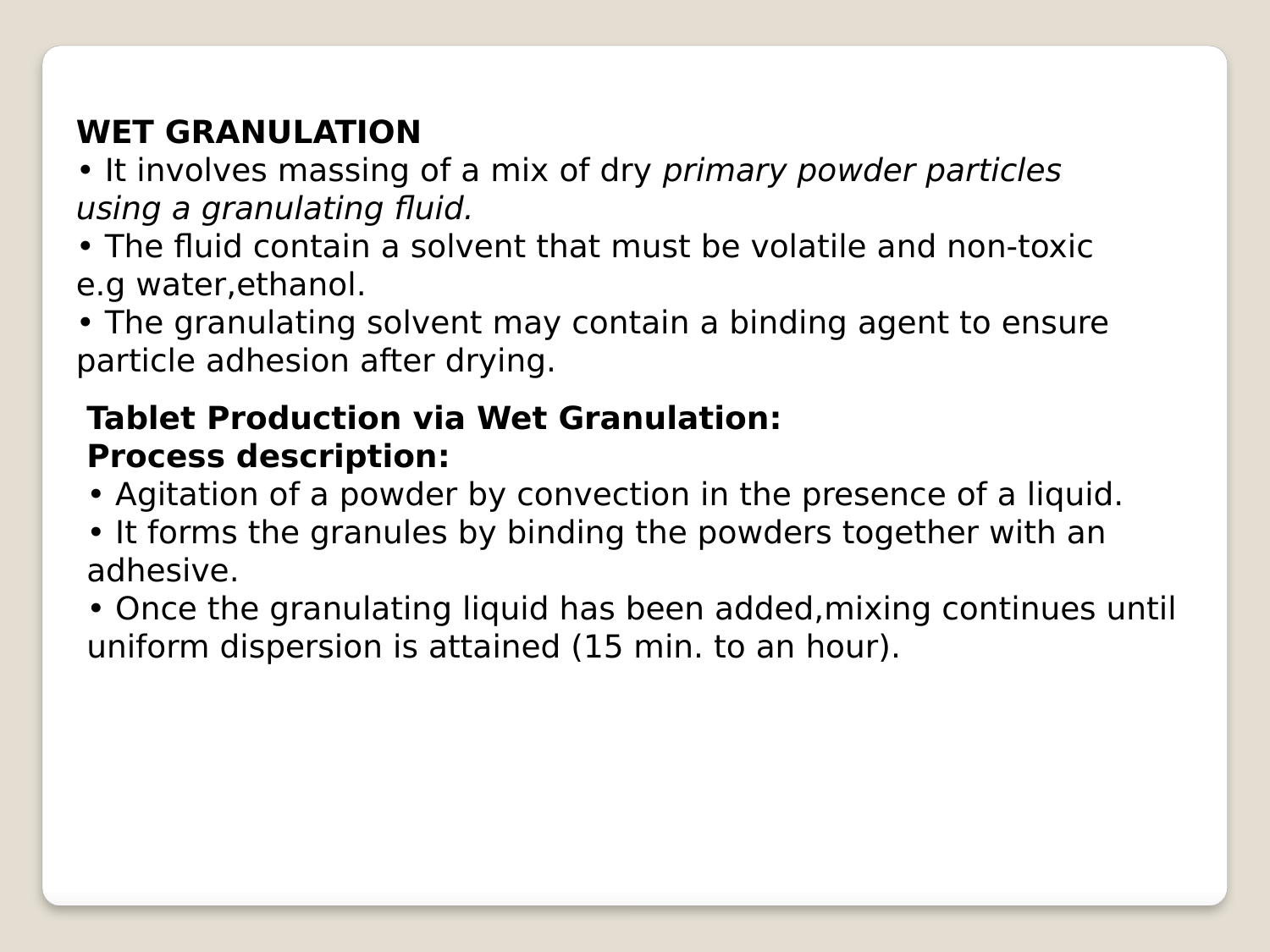

WET GRANULATION
• It involves massing of a mix of dry primary powder particles using a granulating fluid.
• The fluid contain a solvent that must be volatile and non-toxic e.g water,ethanol.
• The granulating solvent may contain a binding agent to ensure particle adhesion after drying.
Tablet Production via Wet Granulation:
Process description:
• Agitation of a powder by convection in the presence of a liquid.
• It forms the granules by binding the powders together with an adhesive.
• Once the granulating liquid has been added,mixing continues until uniform dispersion is attained (15 min. to an hour).